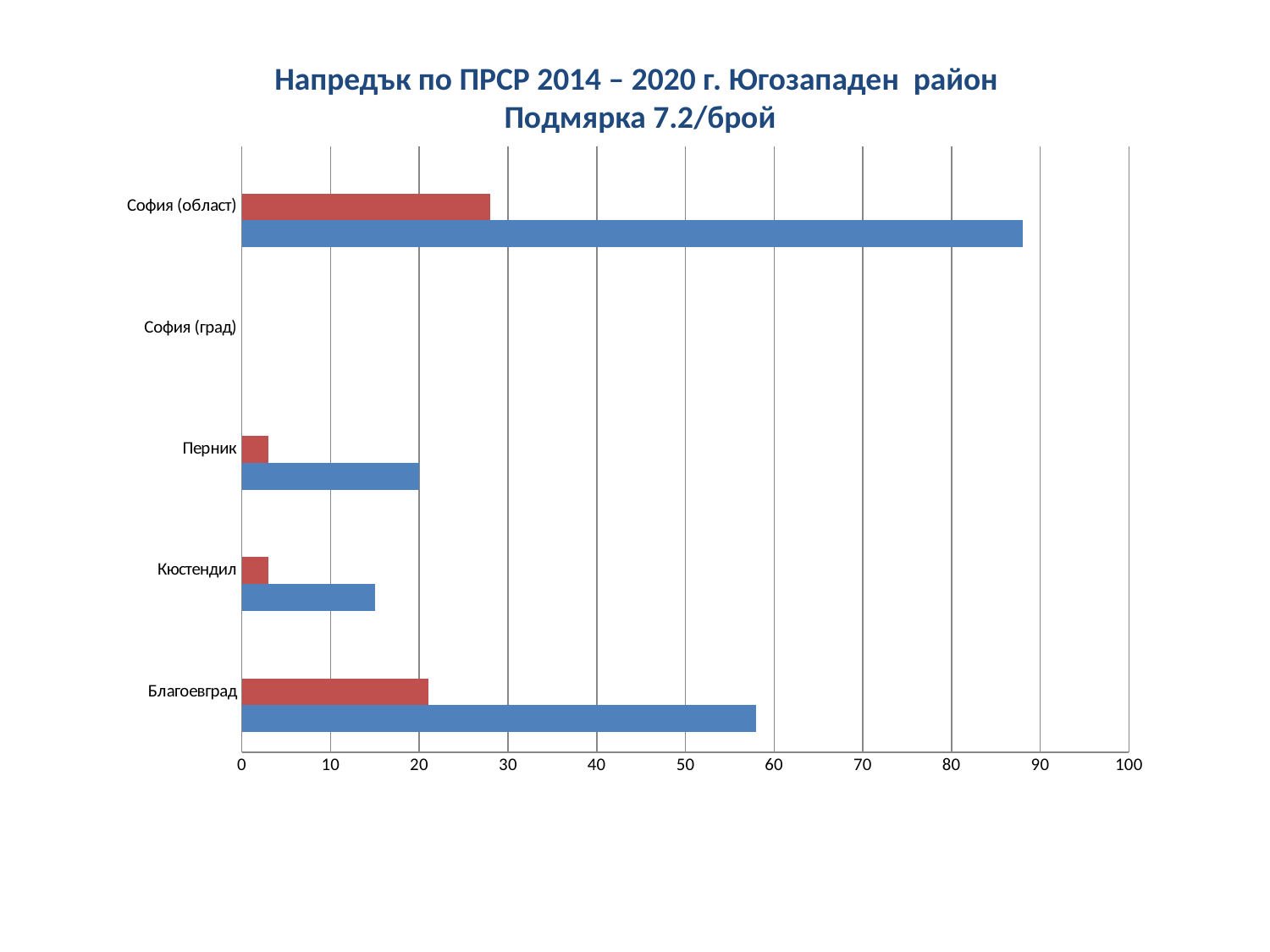

Напредък по ПРСР 2014 – 2020 г. Югозападен  район
Подмярка 7.2/брой

### Chart

| Category | Подмярка 7.2 Брой подадени проекти | Подмярка 7.2 Брой на подписаните договори | Подмярка 7.2 Приключили проекти брой |
|---|---|---|---|
| Благоевград | 58.0 | 21.0 | None |
| Кюстендил | 15.0 | 3.0 | None |
| Перник | 20.0 | 3.0 | None |
| София (град) | None | None | None |
| София (област) | 88.0 | 28.0 | None |